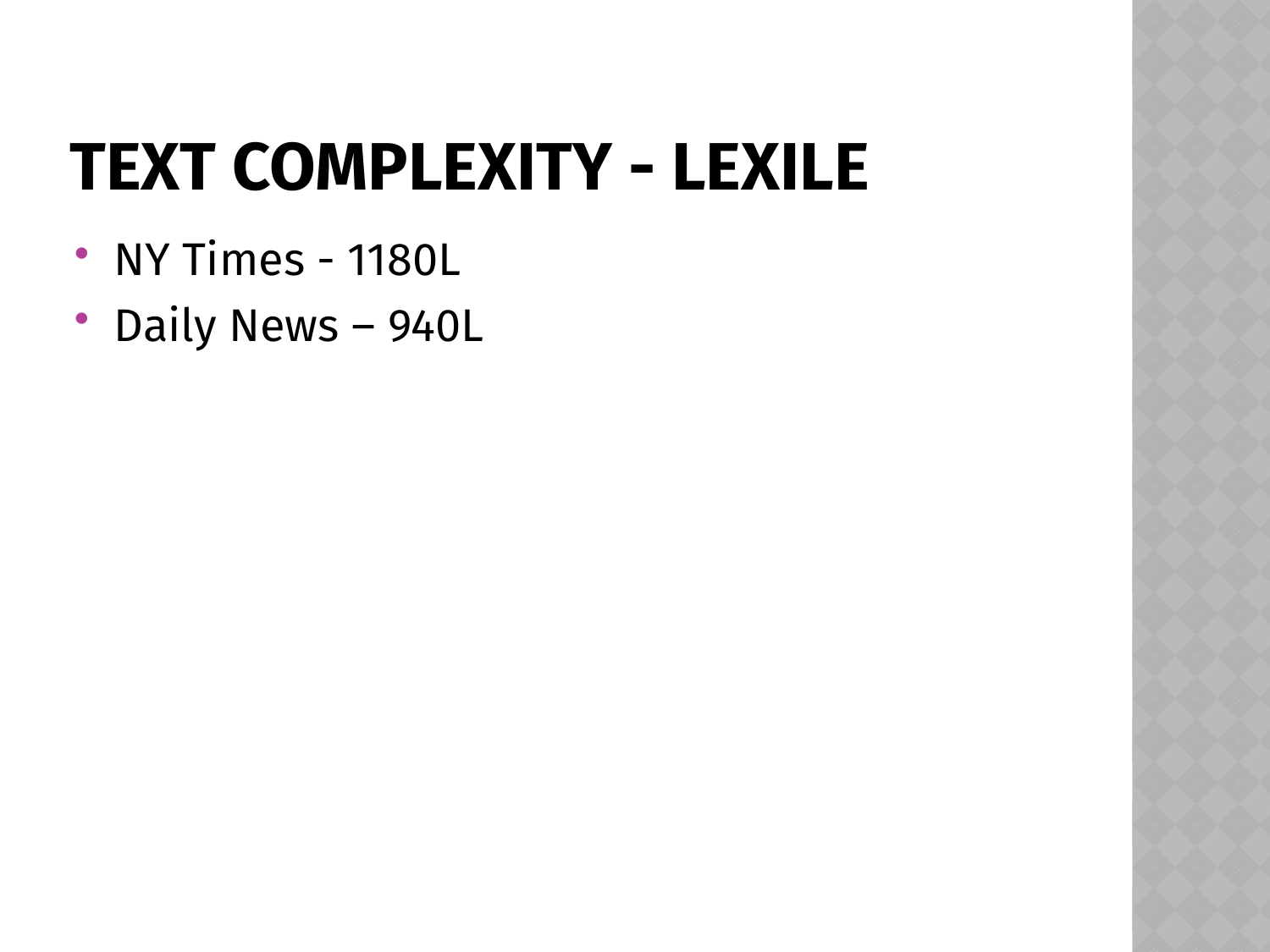

# Text Complexity - Lexile
NY Times - 1180L
Daily News – 940L